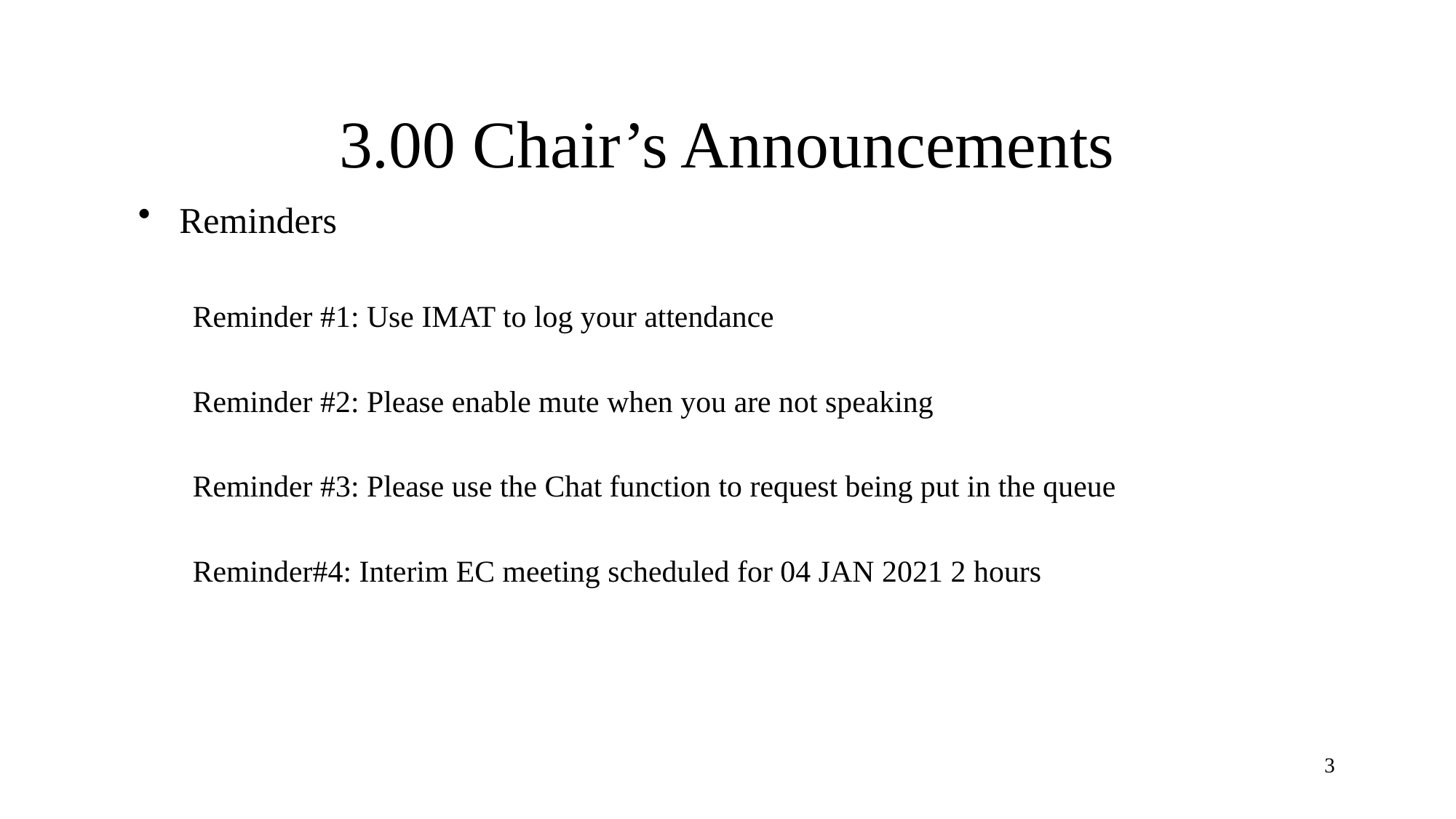

# 3.00 Chair’s Announcements
Reminders

Reminder #1: Use IMAT to log your attendance

Reminder #2: Please enable mute when you are not speaking

Reminder #3: Please use the Chat function to request being put in the queue

Reminder#4: Interim EC meeting scheduled for 04 JAN 2021 2 hours

3